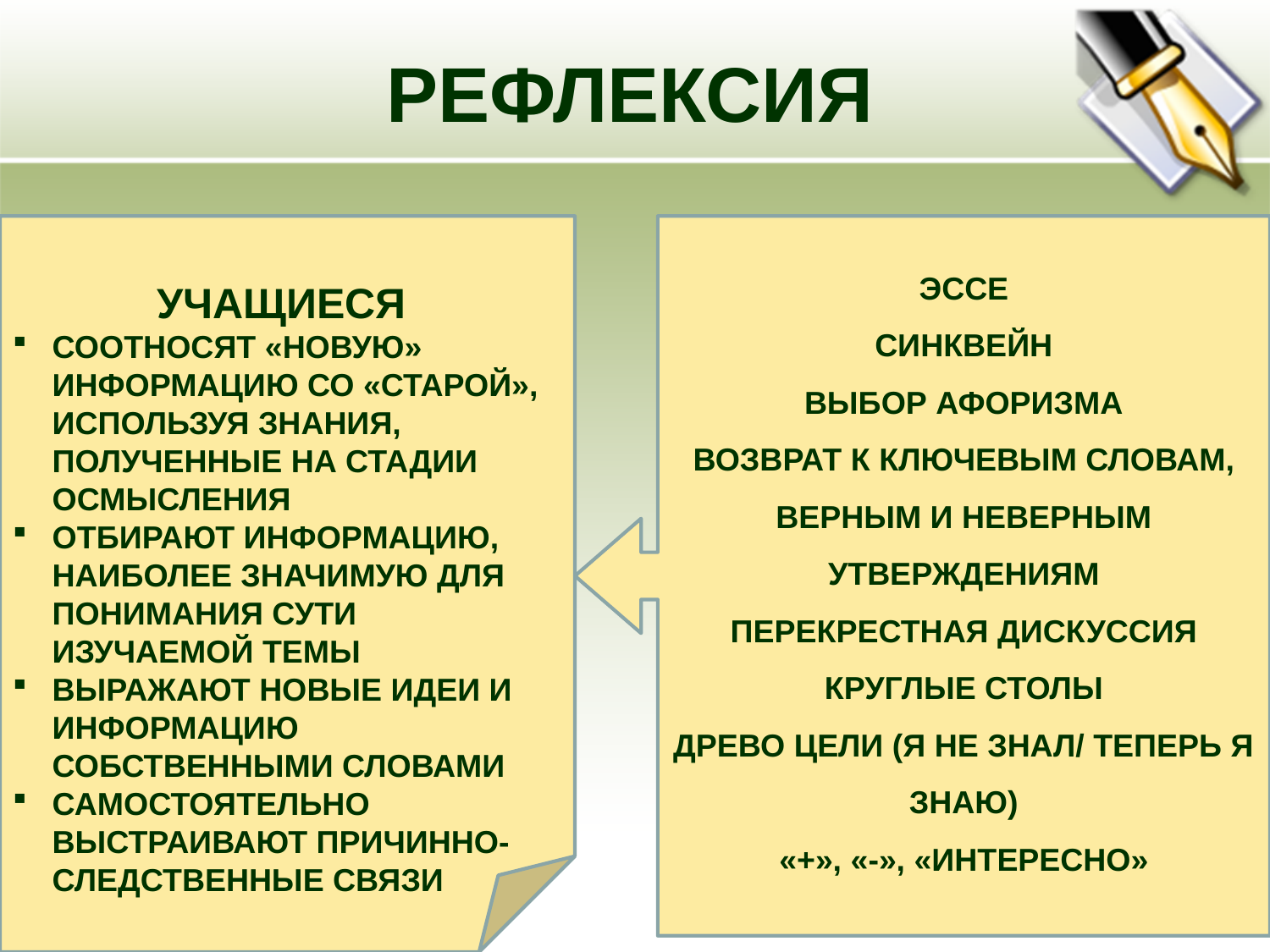

РЕФЛЕКСИЯ

УЧАЩИЕСЯ
СООТНОСЯТ «НОВУЮ» ИНФОРМАЦИЮ СО «СТАРОЙ», ИСПОЛЬЗУЯ ЗНАНИЯ, ПОЛУЧЕННЫЕ НА СТАДИИ ОСМЫСЛЕНИЯ
ОТБИРАЮТ ИНФОРМАЦИЮ, НАИБОЛЕЕ ЗНАЧИМУЮ ДЛЯ ПОНИМАНИЯ СУТИ ИЗУЧАЕМОЙ ТЕМЫ
ВЫРАЖАЮТ НОВЫЕ ИДЕИ И ИНФОРМАЦИЮ СОБСТВЕННЫМИ СЛОВАМИ
САМОСТОЯТЕЛЬНО ВЫСТРАИВАЮТ ПРИЧИННО-СЛЕДСТВЕННЫЕ СВЯЗИ

ЭССЕ
СИНКВЕЙН
ВЫБОР АФОРИЗМА
ВОЗВРАТ К КЛЮЧЕВЫМ СЛОВАМ, ВЕРНЫМ И НЕВЕРНЫМ УТВЕРЖДЕНИЯМ
ПЕРЕКРЕСТНАЯ ДИСКУССИЯ
КРУГЛЫЕ СТОЛЫ
ДРЕВО ЦЕЛИ (Я НЕ ЗНАЛ/ ТЕПЕРЬ Я ЗНАЮ)
«+», «-», «ИНТЕРЕСНО»

11.03.2018